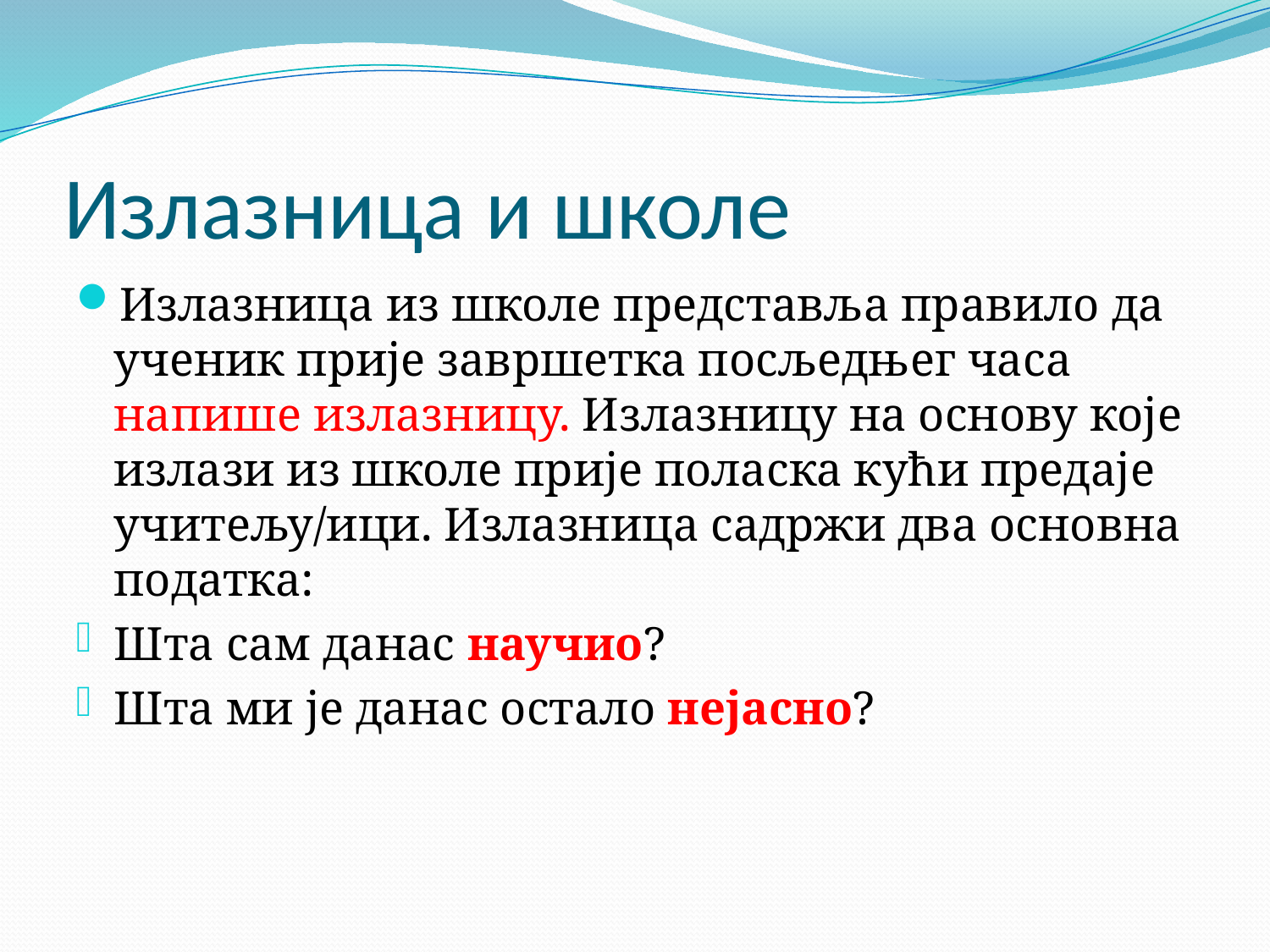

# Излазница и школе
Излазница из школе представља правило да ученик прије завршетка посљедњег часа напише излазницу. Излазницу на основу које излази из школе прије поласка кући предаје учитељу/ици. Излазница садржи два основна податка:
Шта сам данас научио?
Шта ми је данас остало нејасно?